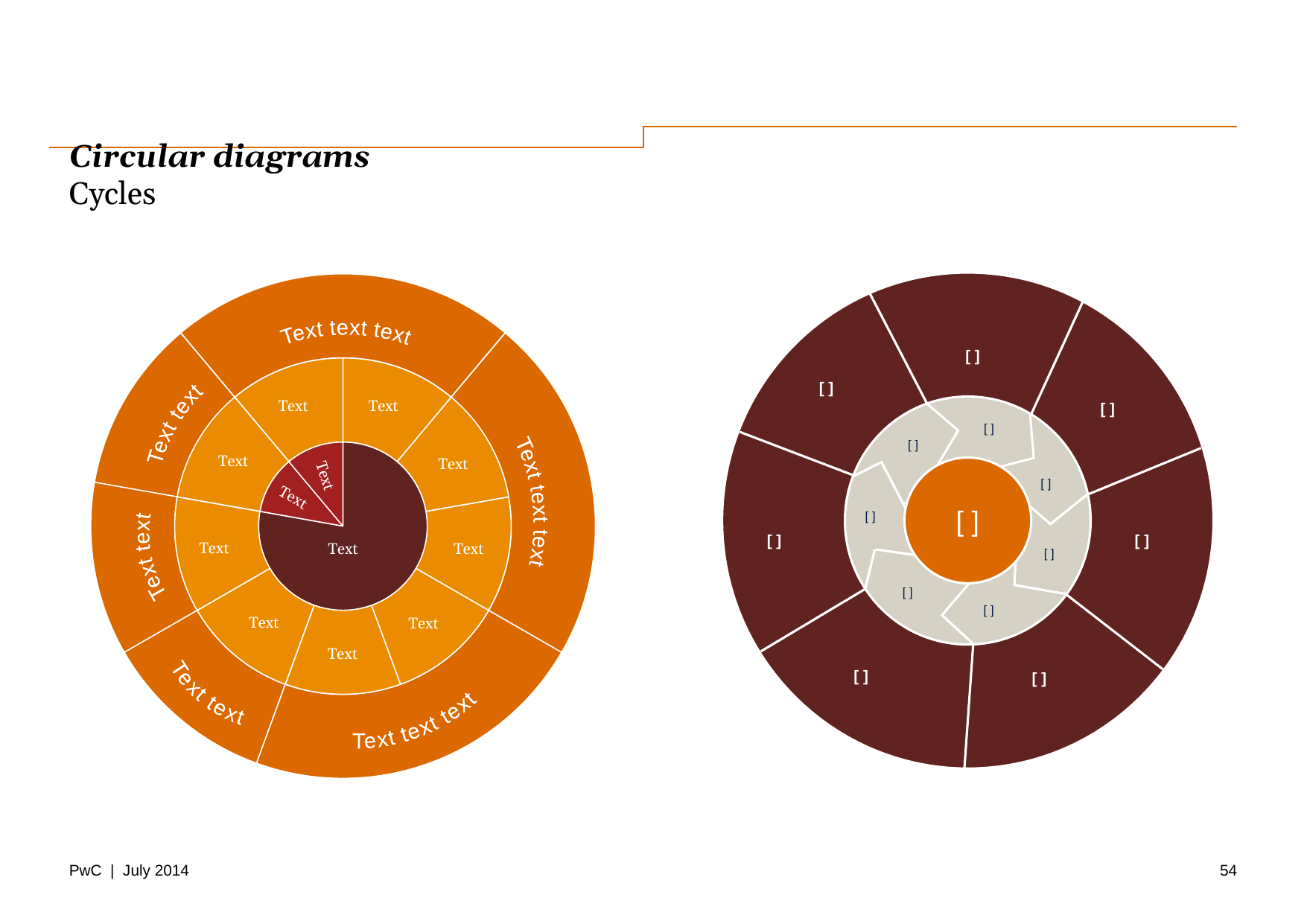

# Circular diagrams Cycles

[ ]
`
[ ]

[ ]
[ ]
[ ]

[ ]

[ ]
[ ]

[ ]
[ ]
[ ]
`

[ ]

[ ]

[ ]

[ ]

Text text text
Text text
Text text text
Text text
Text text
Text text text

Text
Text

Text
Text

Text

Text

Text
Text
Text

Text
Text
Text
54